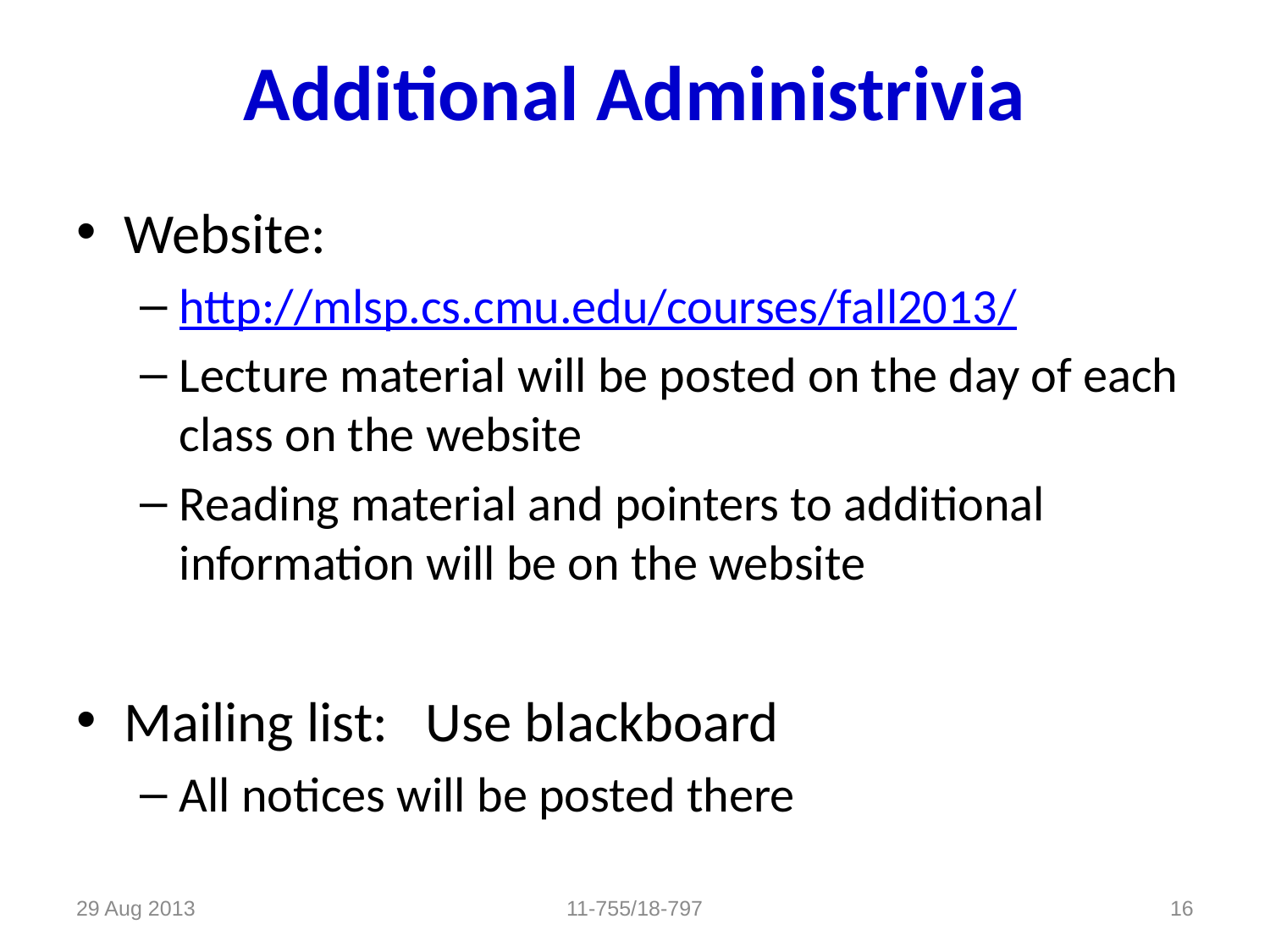

# Additional Administrivia
Website:
http://mlsp.cs.cmu.edu/courses/fall2013/
Lecture material will be posted on the day of each class on the website
Reading material and pointers to additional information will be on the website

Mailing list:   Use blackboard
All notices will be posted there
29 Aug 2013
11-755/18-797
16